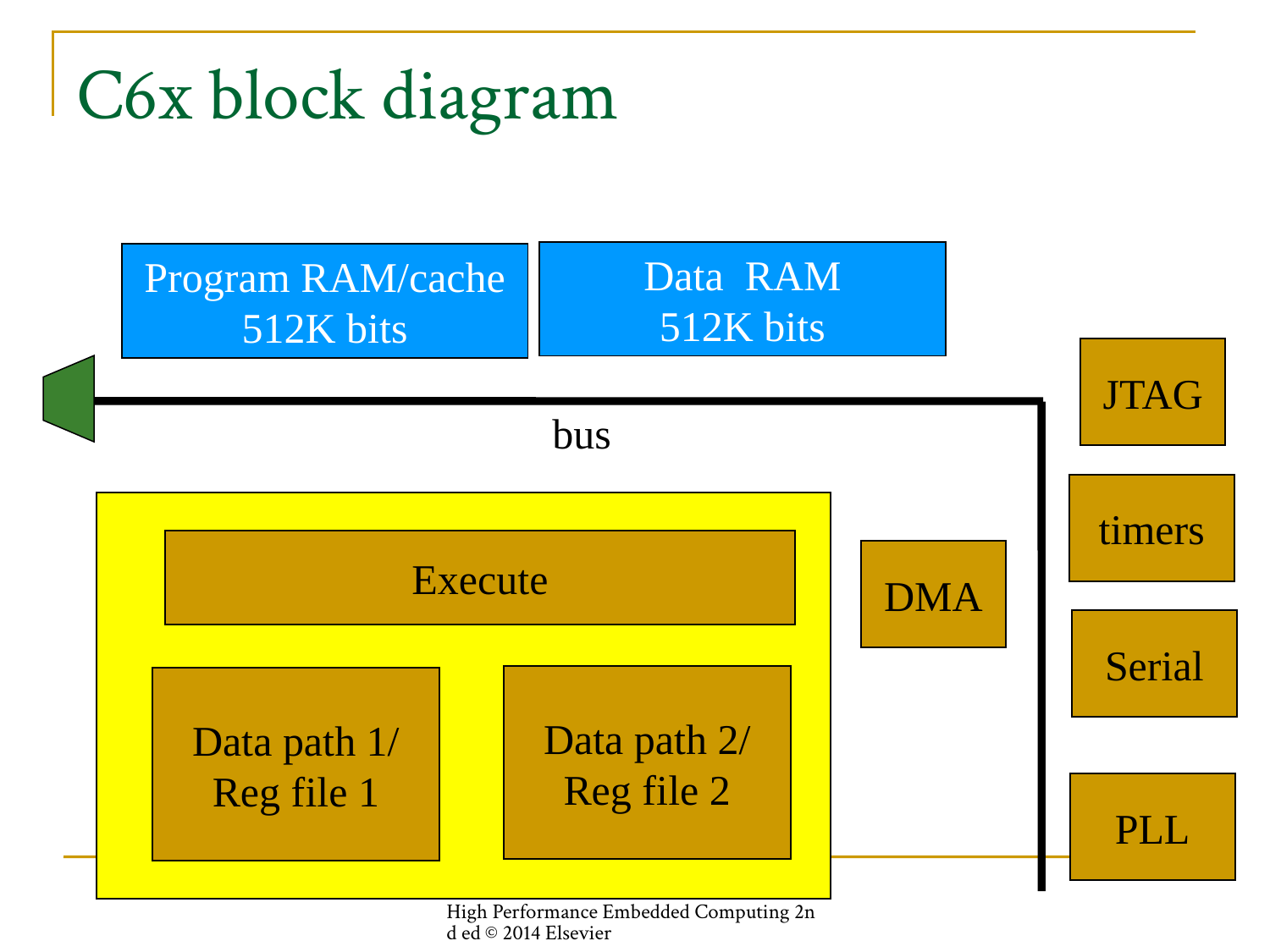

# C6x block diagram
Data  RAM
512K bits
Program RAM/cache
512K bits
JTAG

bus

timers

Execute
DMA
Serial
Data path 2/
Reg file 2
Data path 1/
Reg file 1
PLL
High Performance Embedded Computing 2nd ed © 2014 Elsevier